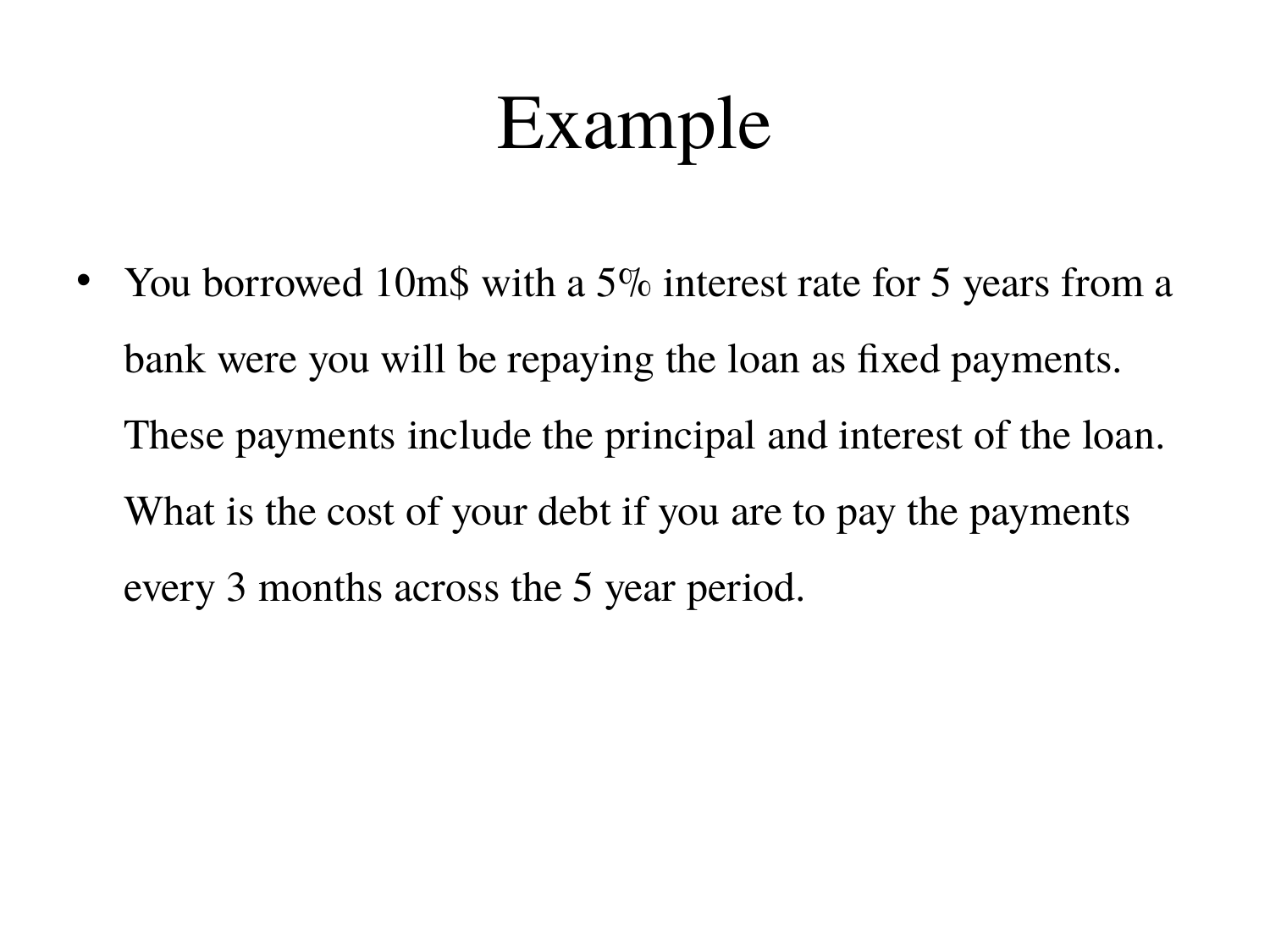

# Example
You borrowed 10m$ with a 5% interest rate for 5 years from a bank were you will be repaying the loan as fixed payments. These payments include the principal and interest of the loan. What is the cost of your debt if you are to pay the payments every 3 months across the 5 year period.